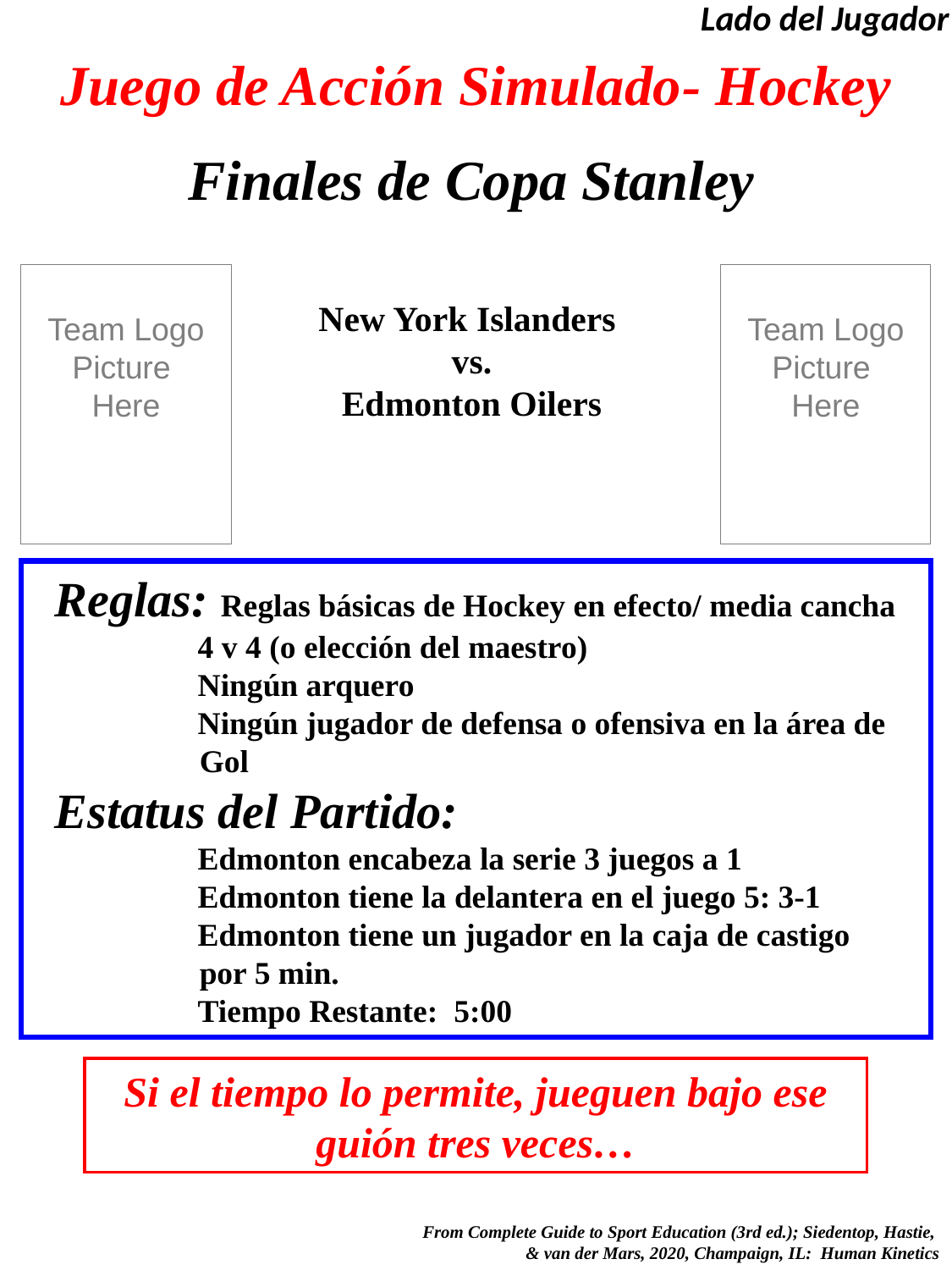

Lado del Jugador
# Juego de Acción Simulado- Hockey
Finales de Copa Stanley

New York Islanders
vs.
Edmonton Oilers

Team Logo
Picture
Here

Team Logo
Picture
Here

Reglas: Reglas básicas de Hockey en efecto/ media cancha
	  4 v 4 (o elección del maestro)
	  Ningún arquero
	  Ningún jugador de defensa o ofensiva en la área de
                  Gol
Estatus del Partido:
	  Edmonton encabeza la serie 3 juegos a 1
	  Edmonton tiene la delantera en el juego 5: 3-1
	  Edmonton tiene un jugador en la caja de castigo
                  por 5 min.
	  Tiempo Restante:  5:00
Si el tiempo lo permite, jueguen bajo ese guión tres veces…
 From Complete Guide to Sport Education (3rd ed.); Siedentop, Hastie,
& van der Mars, 2020, Champaign, IL:  Human Kinetics